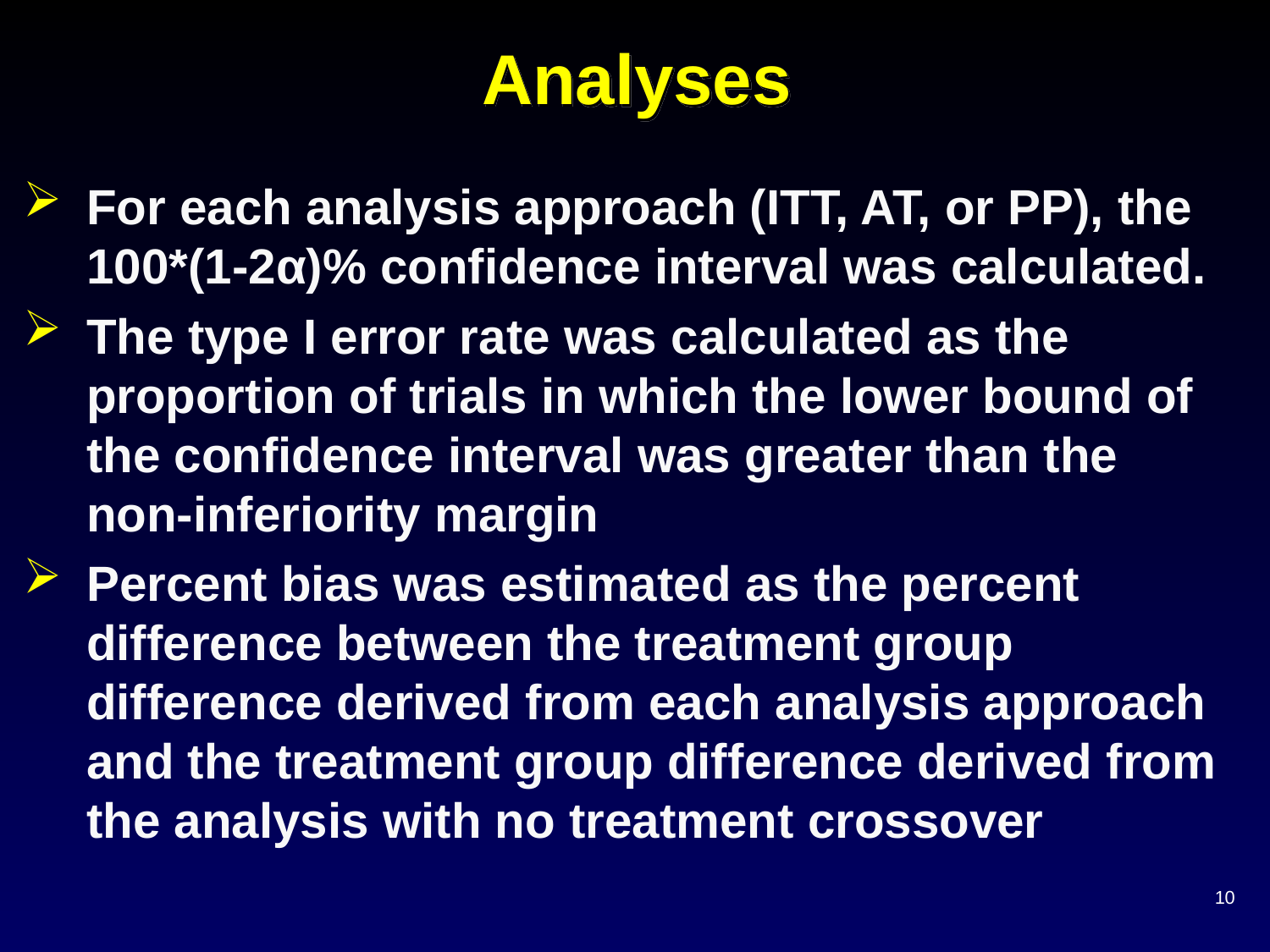

# Analyses
For each analysis approach (ITT, AT, or PP), the 100*(1-2α)% confidence interval was calculated.
The type I error rate was calculated as the proportion of trials in which the lower bound of the confidence interval was greater than the non-inferiority margin
Percent bias was estimated as the percent difference between the treatment group difference derived from each analysis approach and the treatment group difference derived from the analysis with no treatment crossover

10